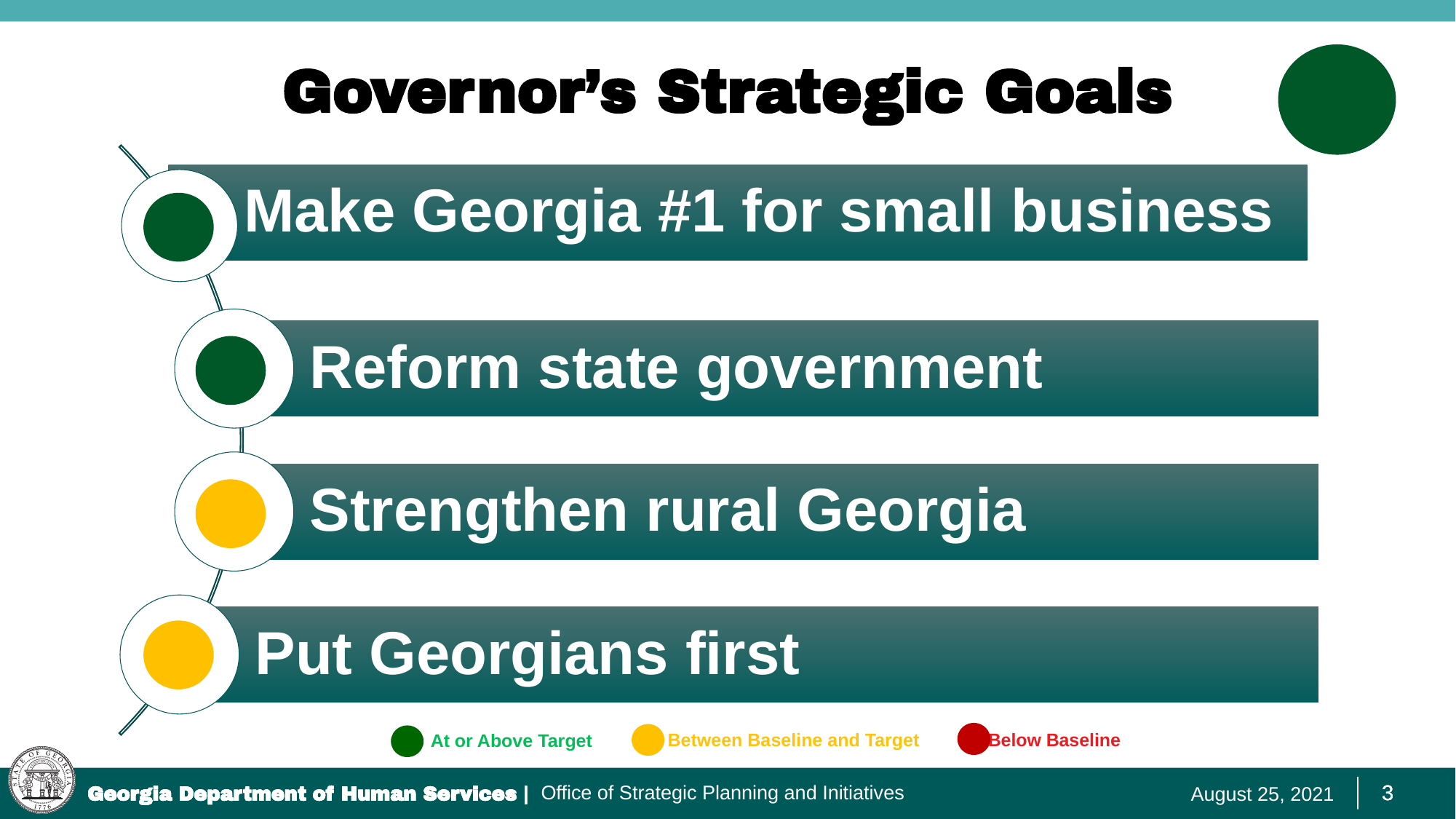

# Governor’s Strategic Goals

Make Georgia #1 for small business
Reform state government
Strengthen rural Georgia
Put Georgians first

Between Baseline and Target
At or Above Target

Below Baseline
August 25, 2021
Office of Strategic Planning and Initiatives